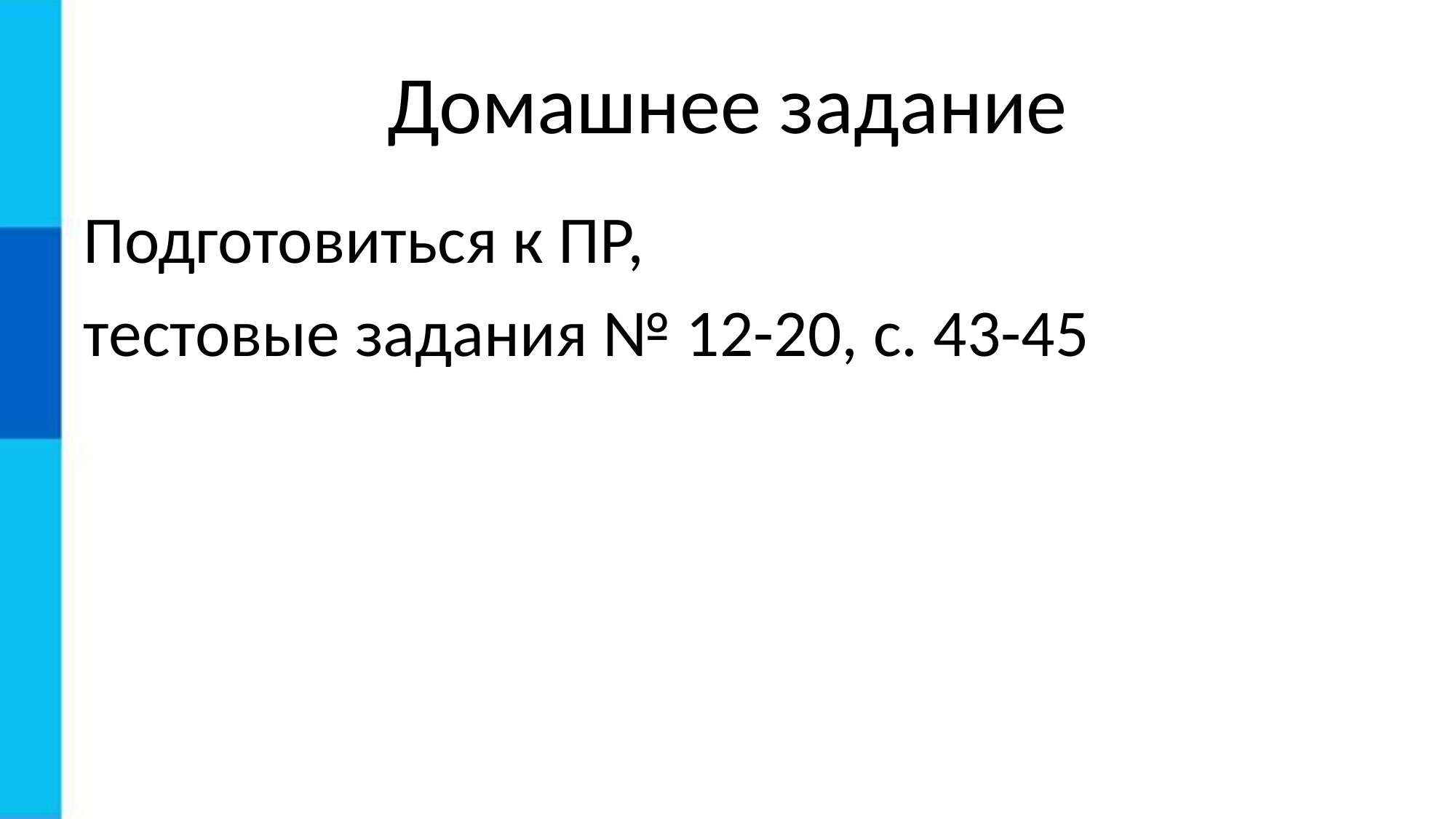

# Домашнее задание
Подготовиться к ПР,
тестовые задания № 12-20, с. 43-45